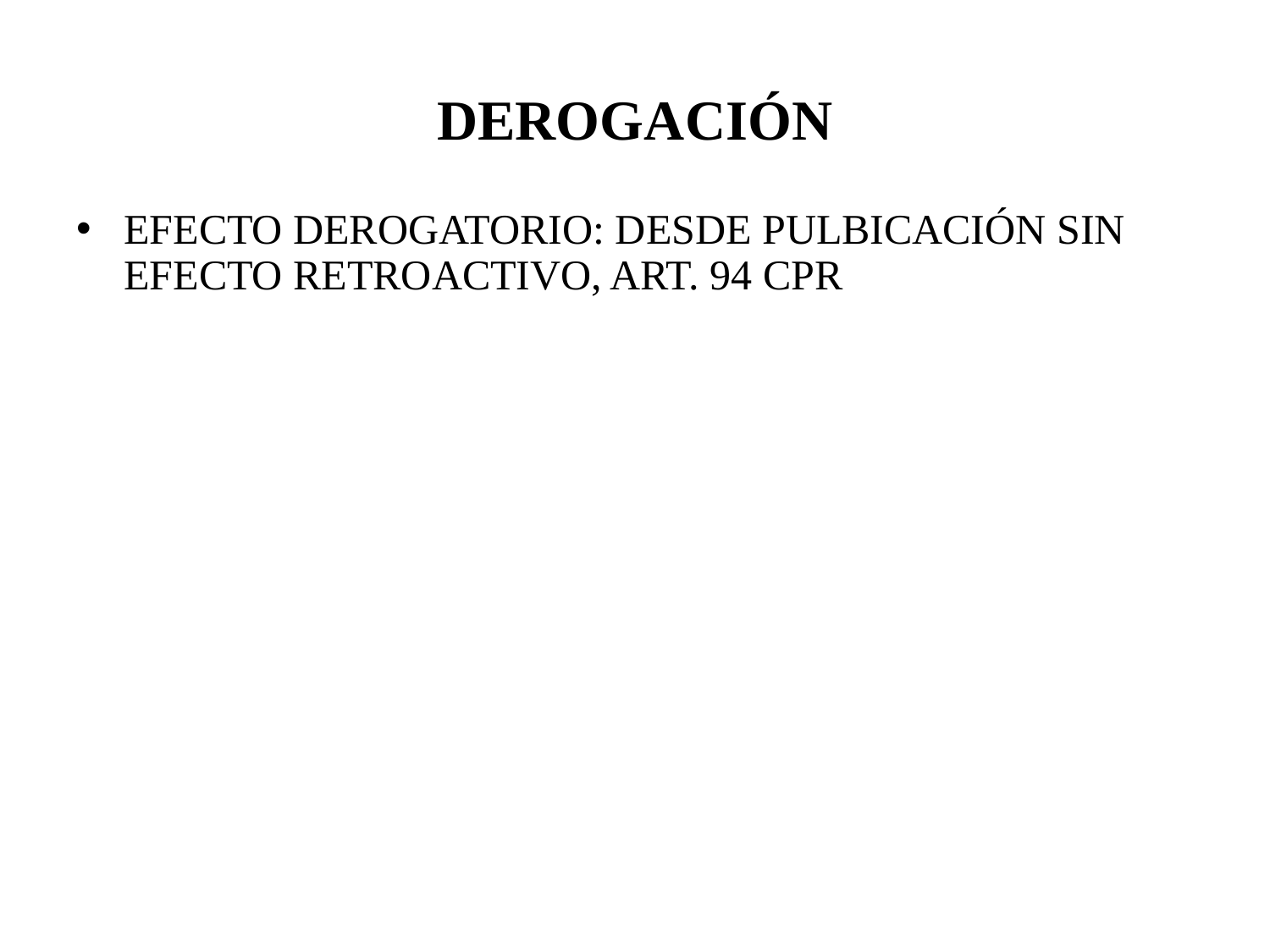

# DEROGACIÓN
EFECTO DEROGATORIO: DESDE PULBICACIÓN SIN EFECTO RETROACTIVO, ART. 94 CPR